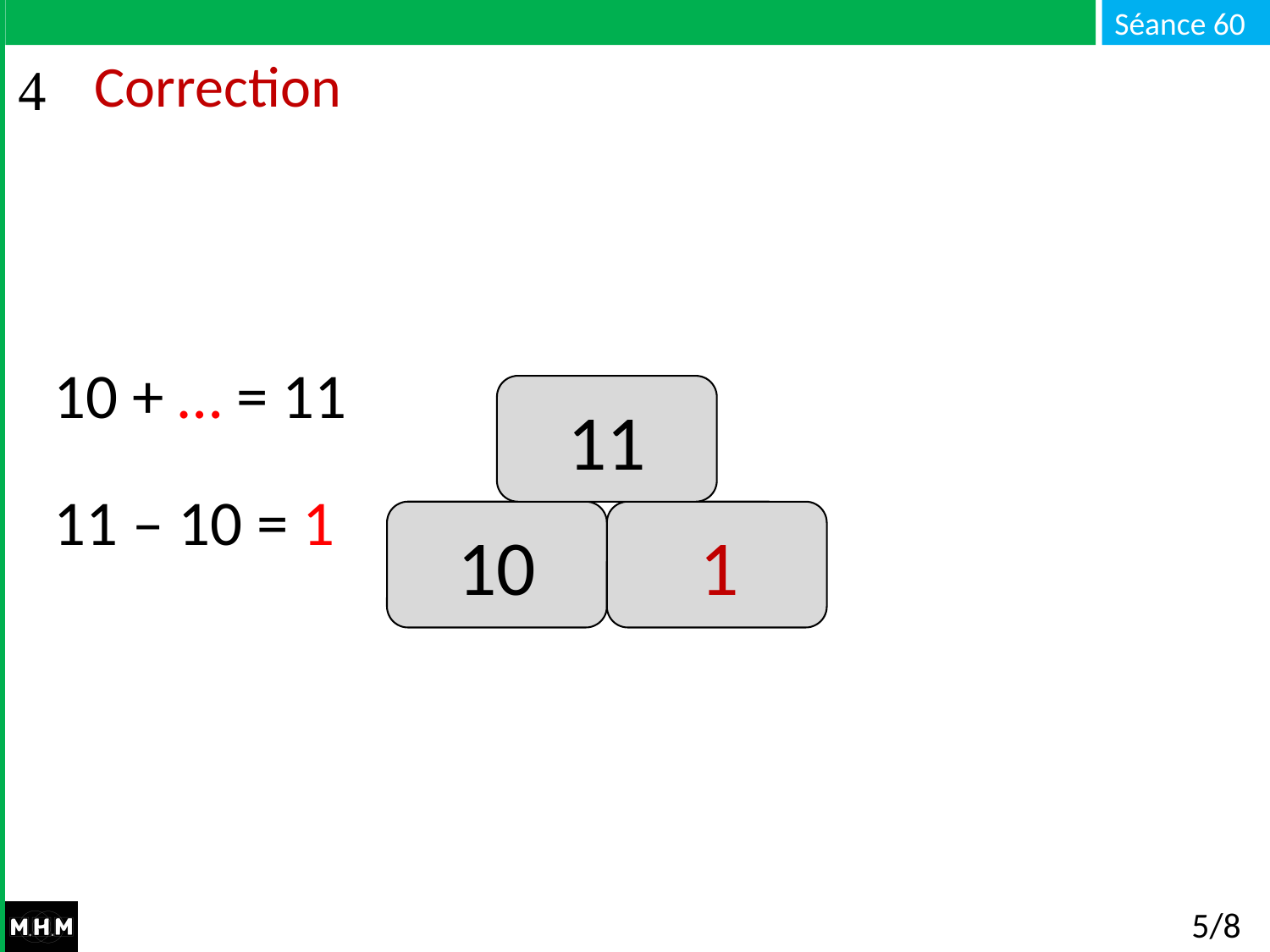

# Correction
10 + … = 11
11
11 – 10 = 1

10
1
5/8